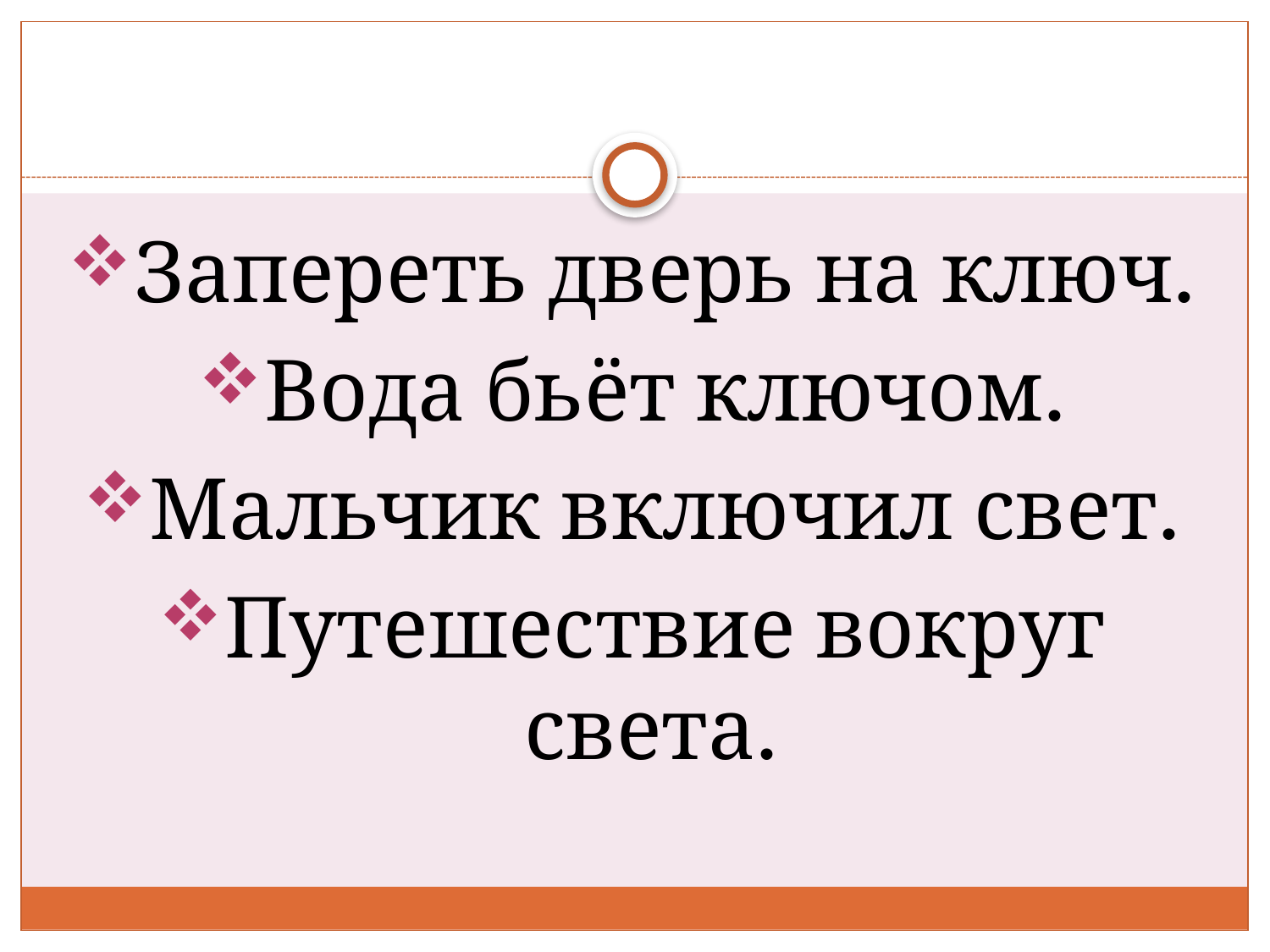

#
Запереть дверь на ключ.
Вода бьёт ключом.
Мальчик включил свет.
Путешествие вокруг света.